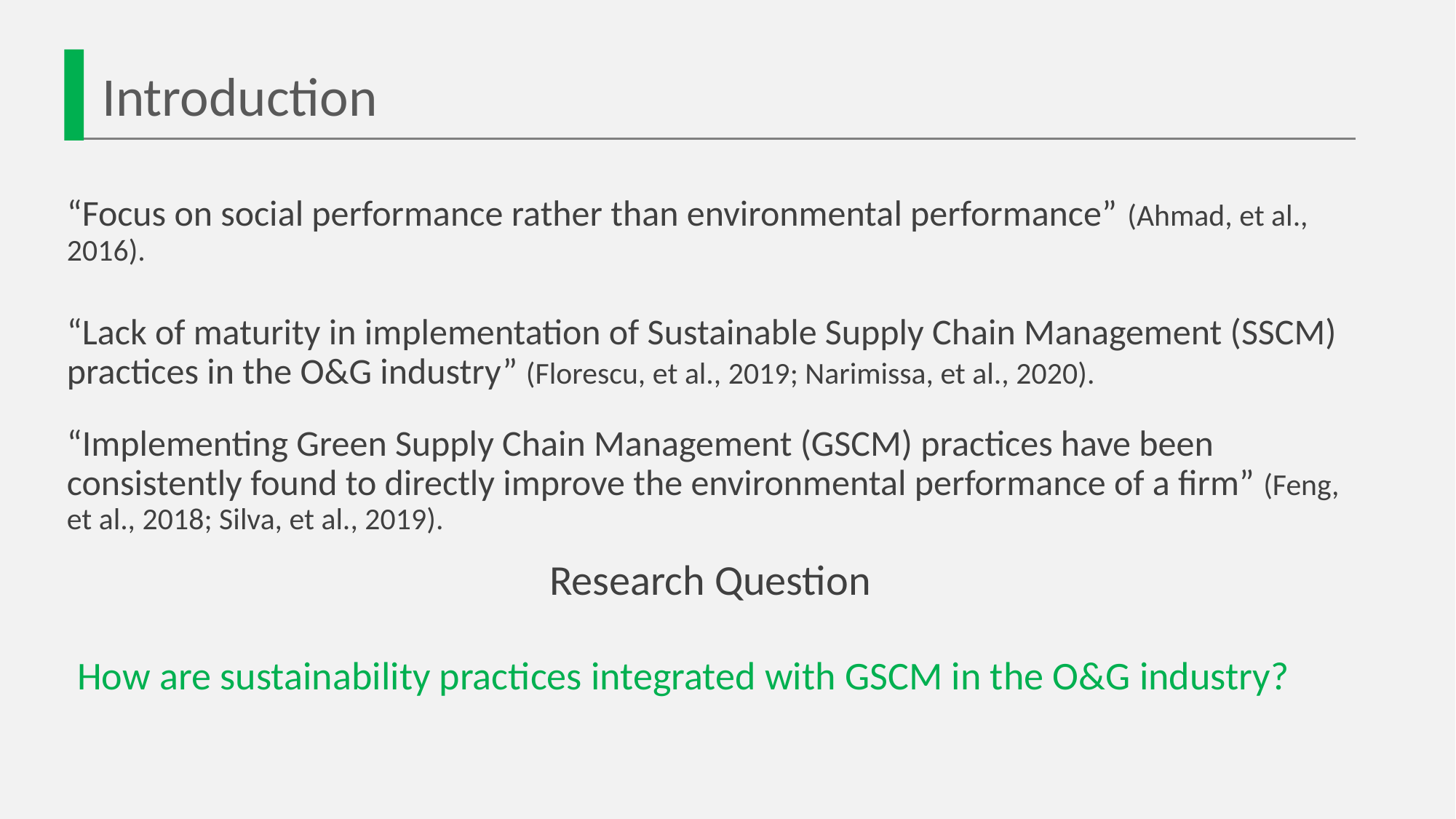

Introduction

“Focus on social performance rather than environmental performance” (Ahmad, et al., 2016).

“Lack of maturity in implementation of Sustainable Supply Chain Management (SSCM) practices in the O&G industry” (Florescu, et al., 2019; Narimissa, et al., 2020).

“Implementing Green Supply Chain Management (GSCM) practices have been consistently found to directly improve the environmental performance of a firm” (Feng, et al., 2018; Silva, et al., 2019).
Research Question
How are sustainability practices integrated with GSCM in the O&G industry?